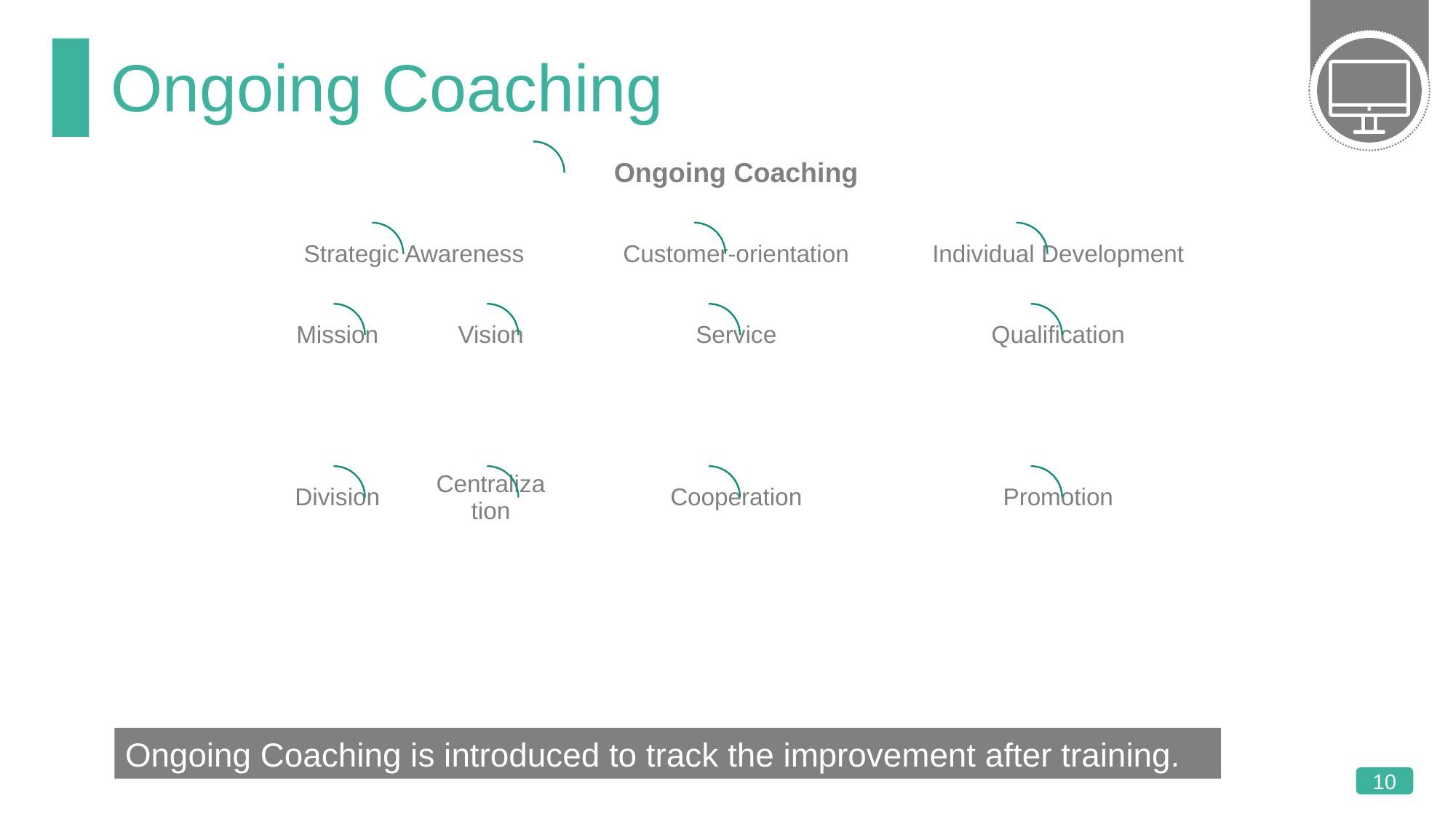

# Ongoing Coaching
Ongoing Coaching
Strategic Awareness
Customer-orientation
Individual Development
Mission
Vision
Division
Centralization
Service
Cooperation
Qualification
Promotion
Ongoing Coaching is introduced to track the improvement after training.
10